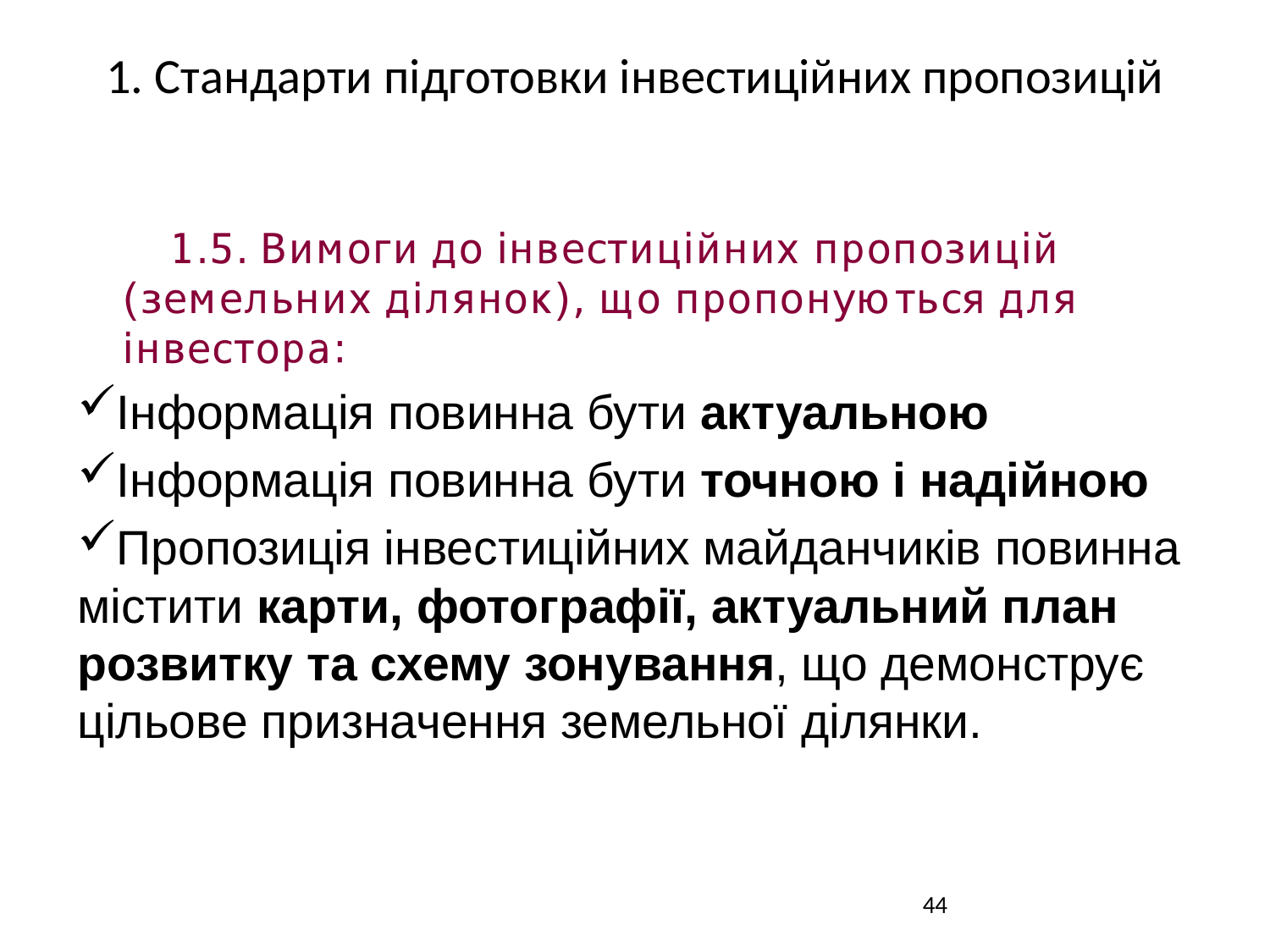

# 1. Стандарти підготовки інвестиційних пропозицій
1.5. Вимоги до інвестиційних пропозицій (земельних ділянок), що пропонуються для інвестора:
Інформація повинна бути актуальною
Інформація повинна бути точною і надійною
Пропозиція інвестиційних майданчиків повинна містити карти, фотографії, актуальний план розвитку та схему зонування, що демонструє цільове призначення земельної ділянки.

44